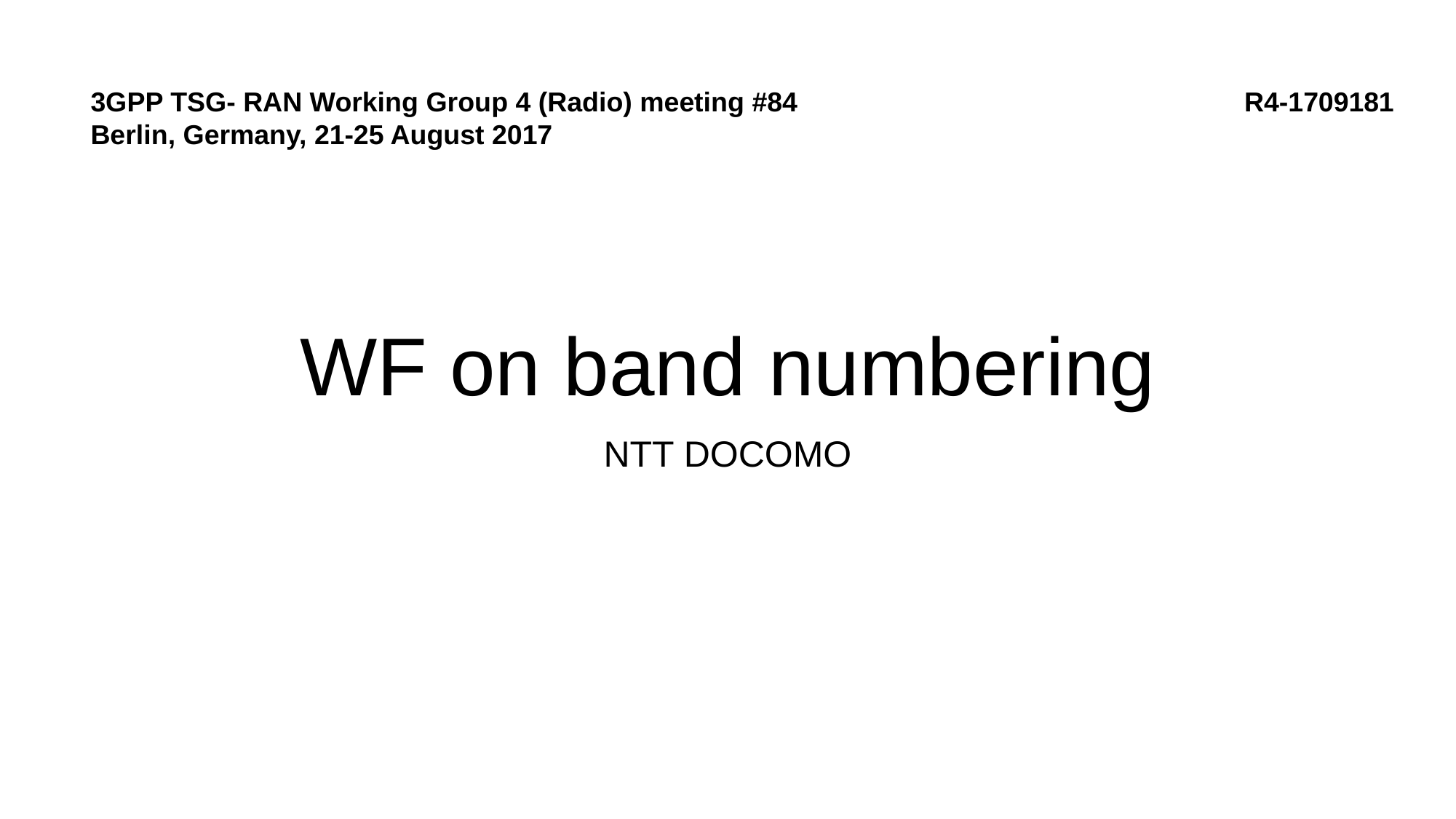

3GPP TSG- RAN Working Group 4 (Radio) meeting #84	                                                   R4-1709181
Berlin, Germany, 21-25 August 2017

# WF on band numbering
NTT DOCOMO